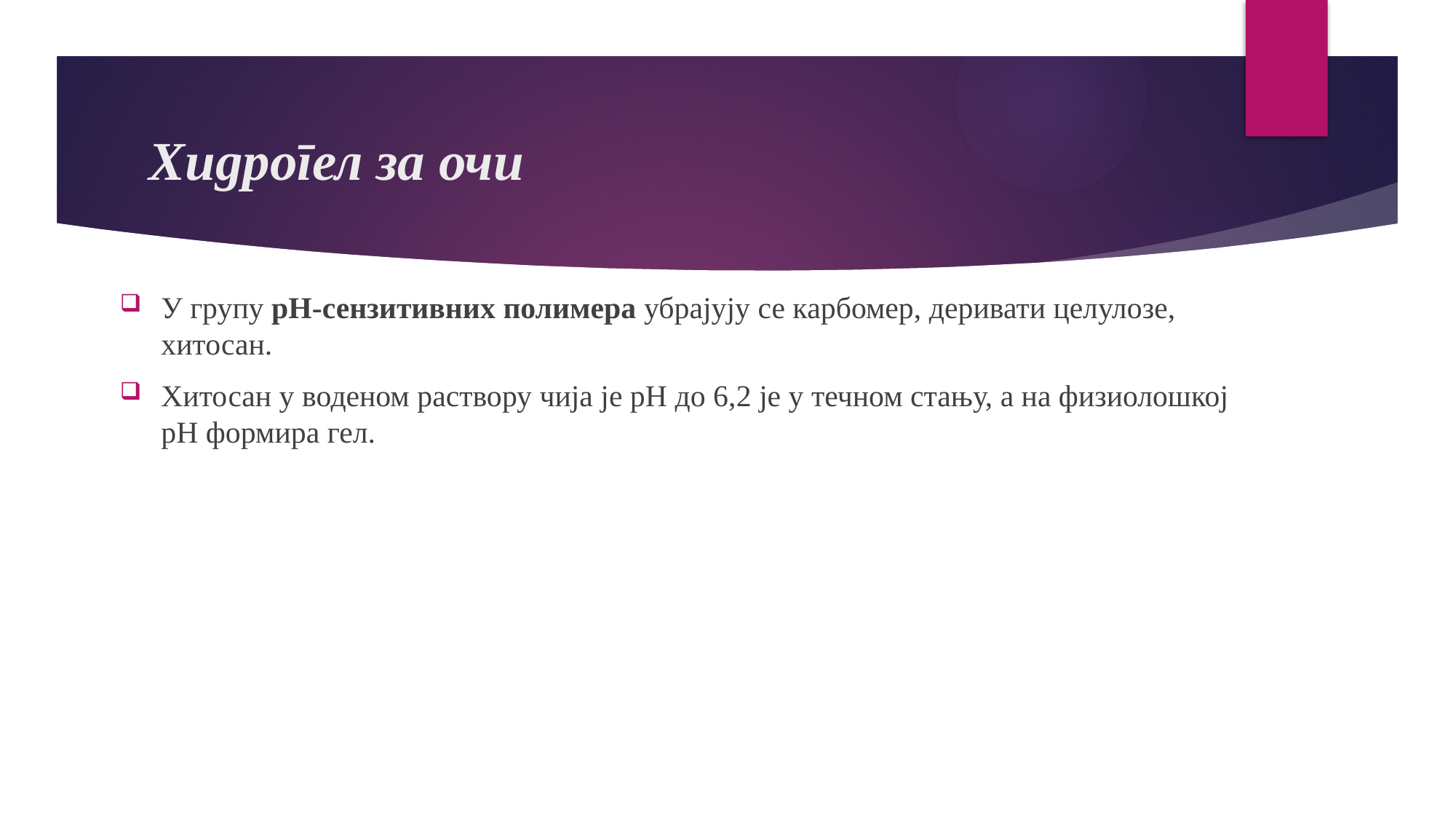

# Хидрогел за очи
У групу pH-сензитивних полимера убрајују се карбомер, деривати целулозе, хитосан.
Хитосан у воденом раствору чија је pH до 6,2 је у течном стању, а на физиолошкој pH формира гел.